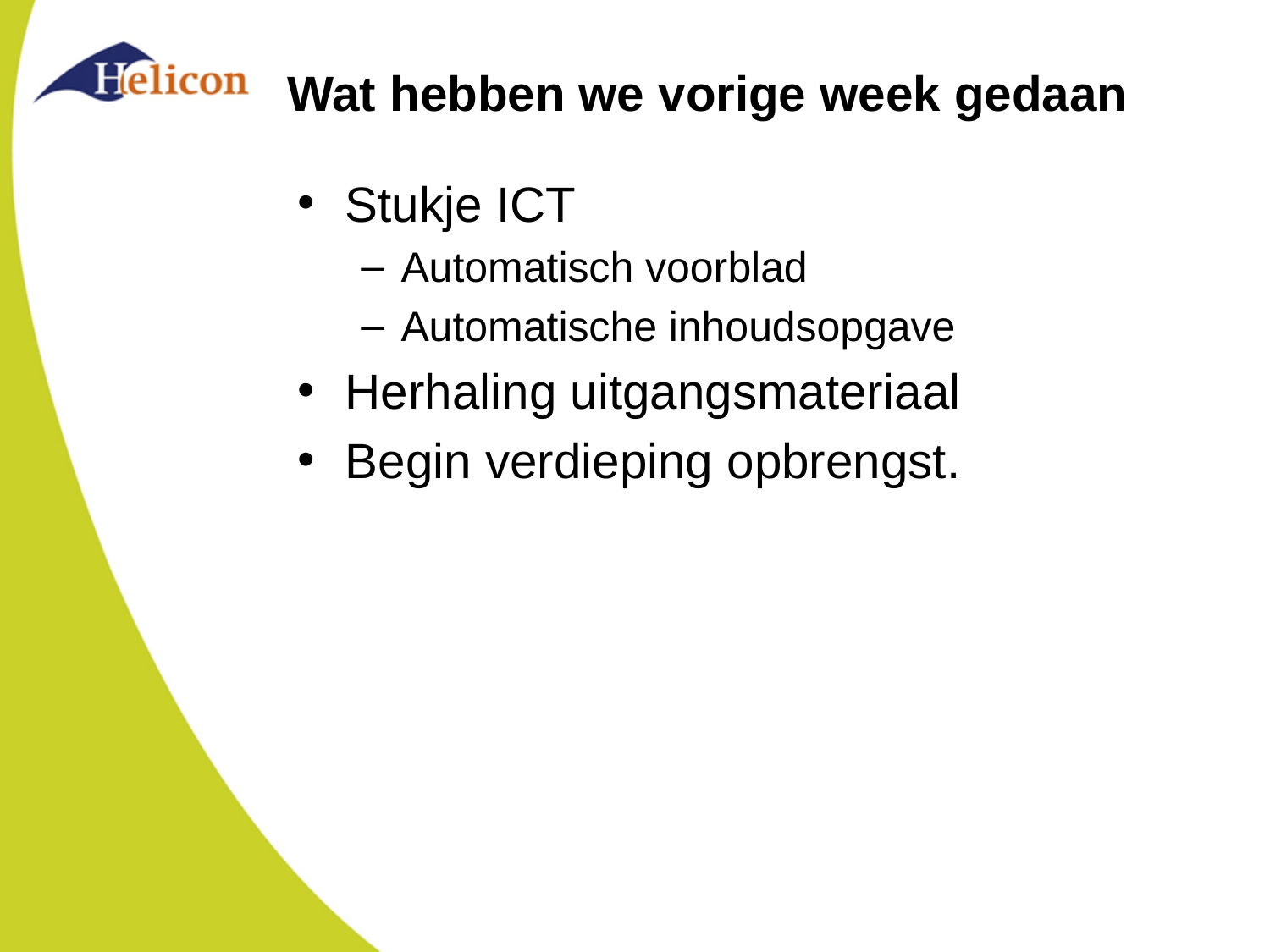

# Wat hebben we vorige week gedaan
Stukje ICT
Automatisch voorblad
Automatische inhoudsopgave
Herhaling uitgangsmateriaal
Begin verdieping opbrengst.